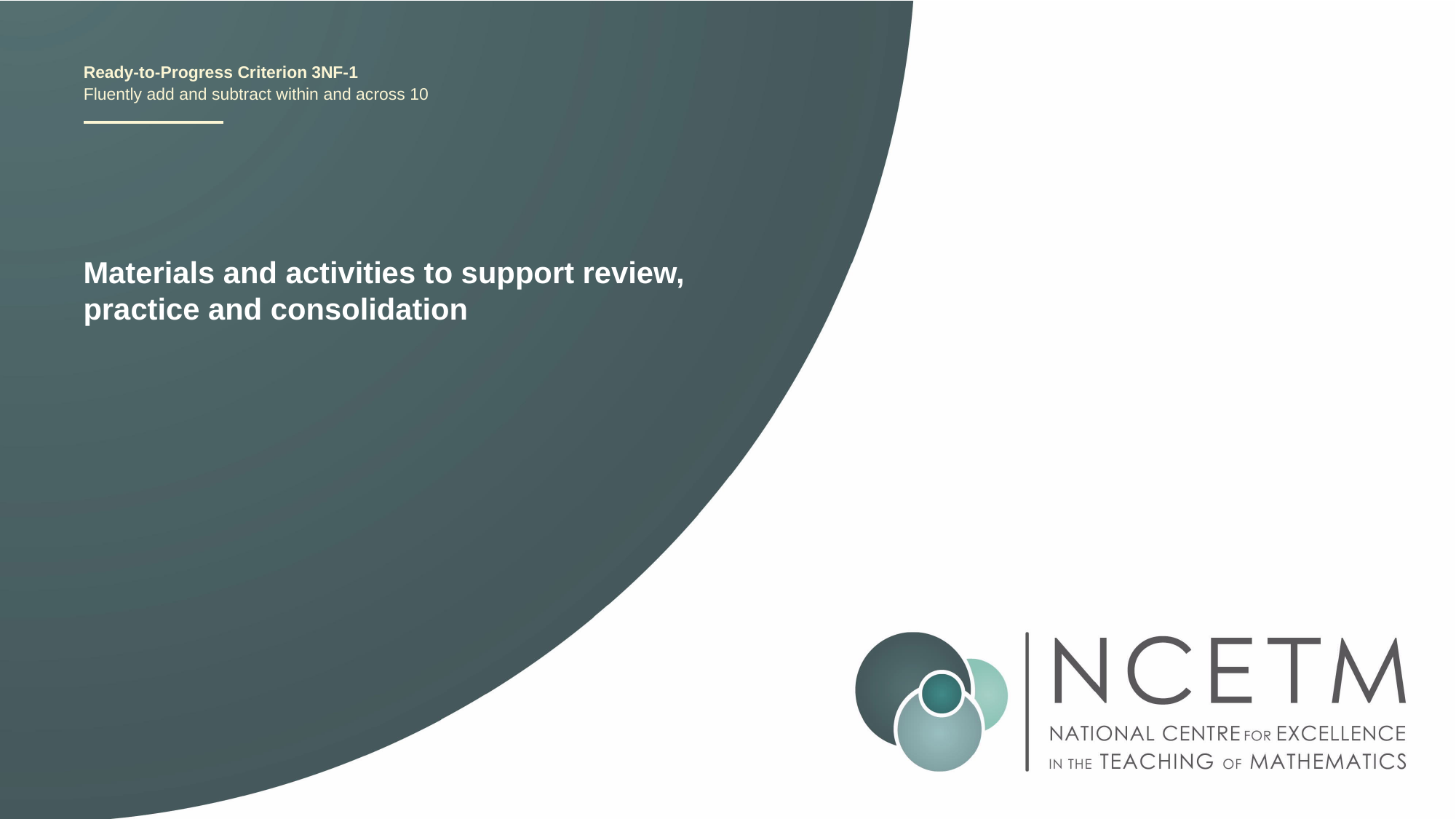

3NF-1
Fluently add and subtract within and across 10